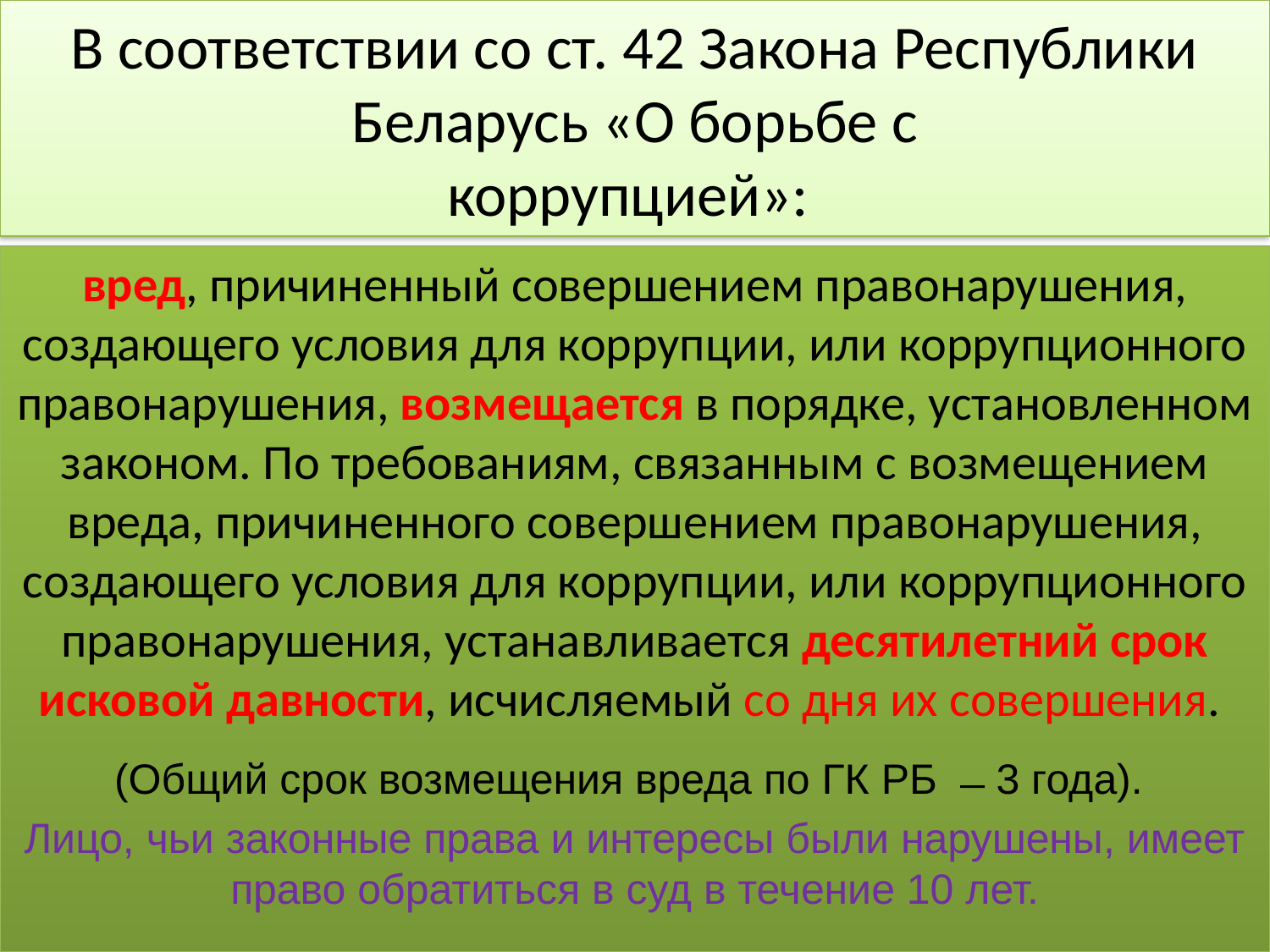

# В соответствии со ст. 42 Закона Республики Беларусь «О борьбе с коррупцией»:
вред, причиненный совершением правонарушения, создающего условия для коррупции, или коррупционного правонарушения, возмещается в порядке, установленном законом. По требованиям, связанным с возмещением вреда, причиненного совершением правонарушения, создающего условия для коррупции, или коррупционного правонарушения, устанавливается десятилетний срок исковой давности, исчисляемый со дня их совершения.

(Общий срок возмещения вреда по ГК РБ   ̶  3 года).
Лицо, чьи законные права и интересы были нарушены, имеет право обратиться в суд в течение 10 лет.
29